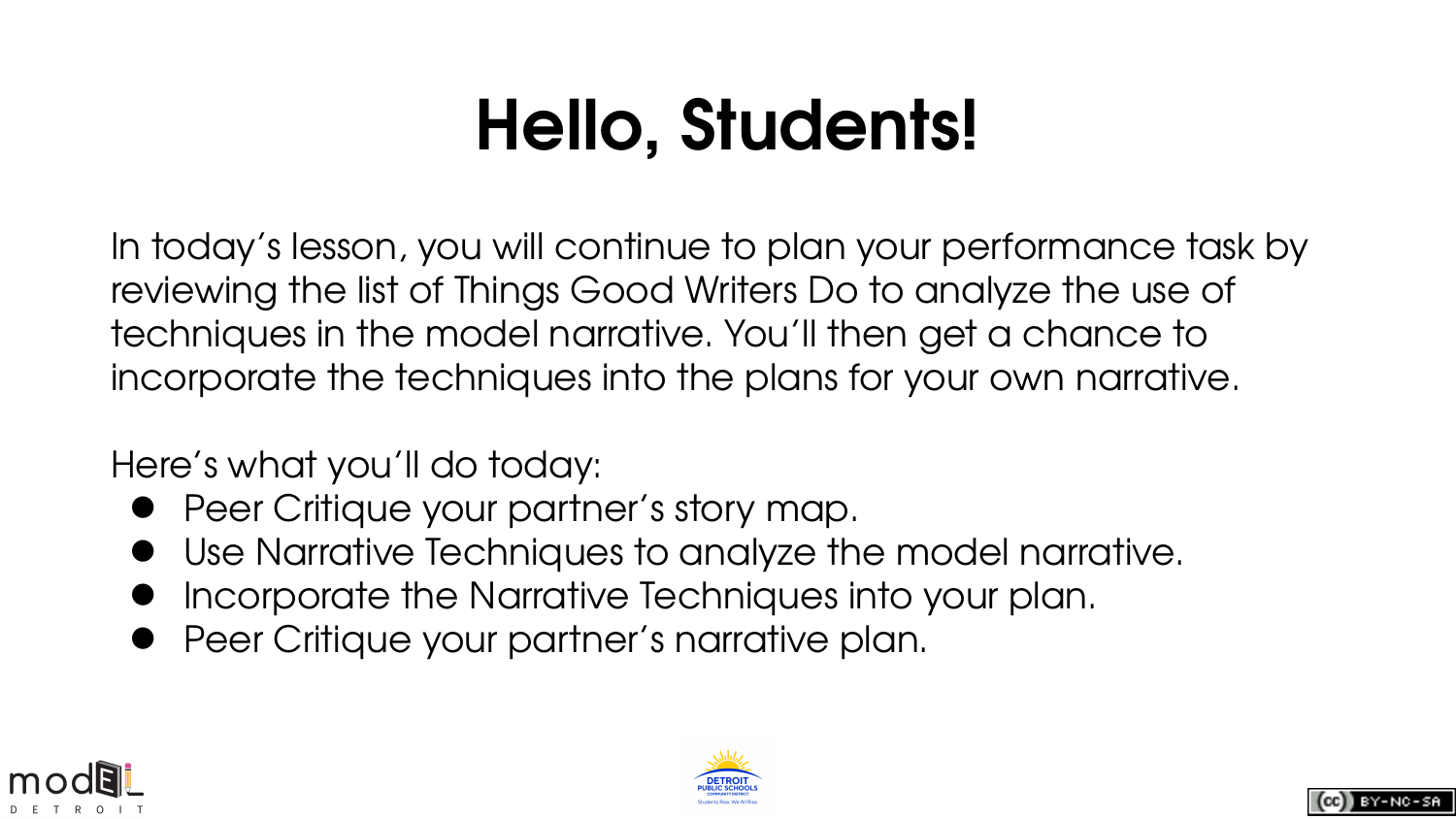

# Hello, Students!
In today’s lesson, you will continue to plan your performance task by reviewing the list of Things Good Writers Do to analyze the use of techniques in the model narrative. You’ll then get a chance to incorporate the techniques into the plans for your own narrative.
Here’s what you’ll do today:
Peer Critique your partner’s story map.
Use Narrative Techniques to analyze the model narrative.
Incorporate the Narrative Techniques into your plan.
Peer Critique your partner’s narrative plan.